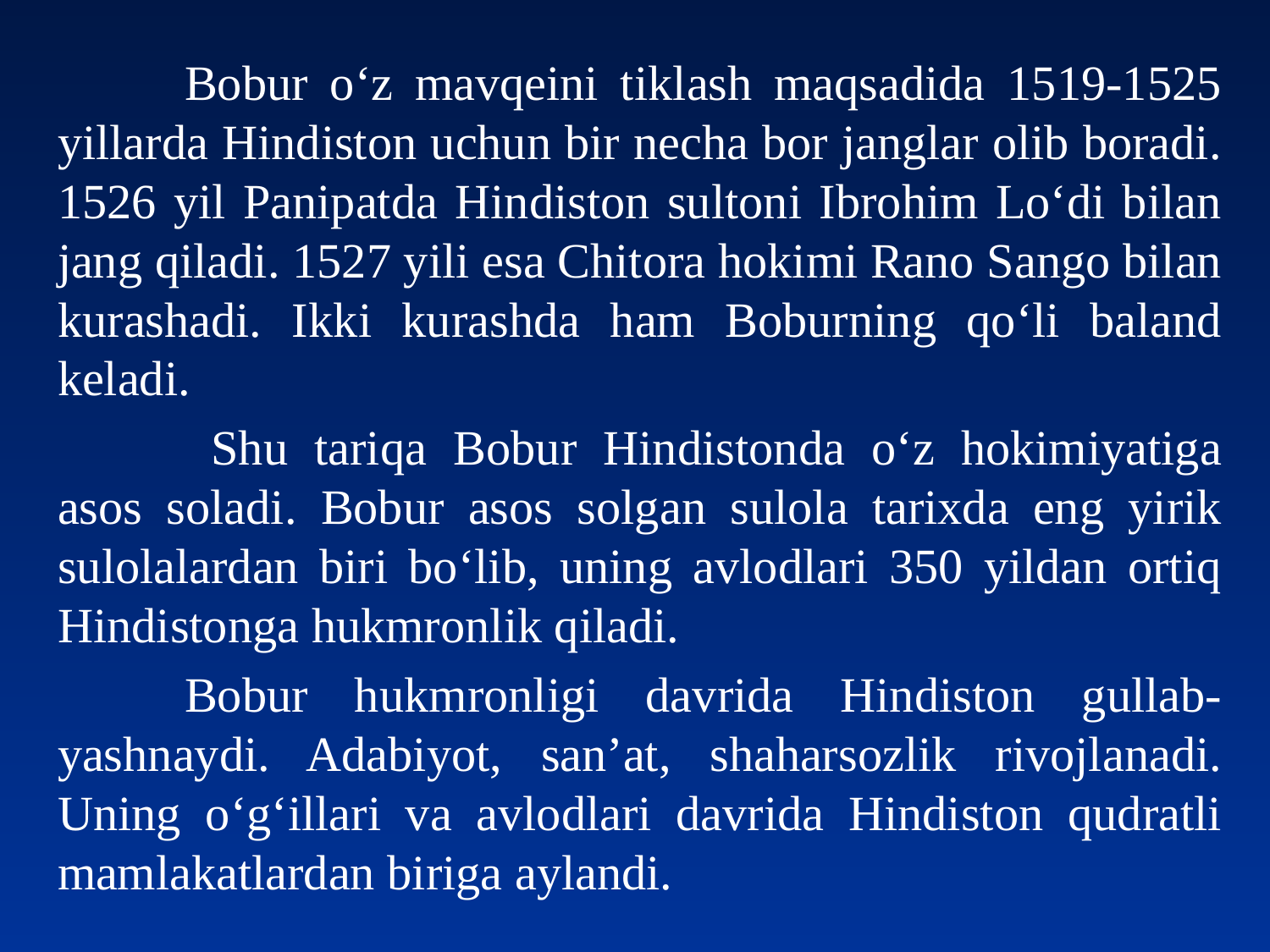

Bobur o‘z mavqeini tiklash maqsadida 1519-1525 yillarda Hindiston uchun bir necha bor janglar olib boradi. 1526 yil Panipatda Hindiston sultoni Ibrohim Lo‘di bilan jang qiladi. 1527 yili esa Chitora hokimi Rano Sango bilan kurashadi. Ikki kurashda ham Boburning qo‘li baland keladi.
	 Shu tariqa Bobur Hindistonda o‘z hokimiyatiga asos soladi. Bobur asos solgan sulola tarixda eng yirik sulolalardan biri bo‘lib, uning avlodlari 350 yildan ortiq Hindistonga hukmronlik qiladi.
	Bobur hukmronligi davrida Hindiston gullab-yashnaydi. Adabiyot, san’at, shaharsozlik rivojlanadi. Uning o‘g‘illari va avlodlari davrida Hindiston qudratli mamlakatlardan biriga aylandi.